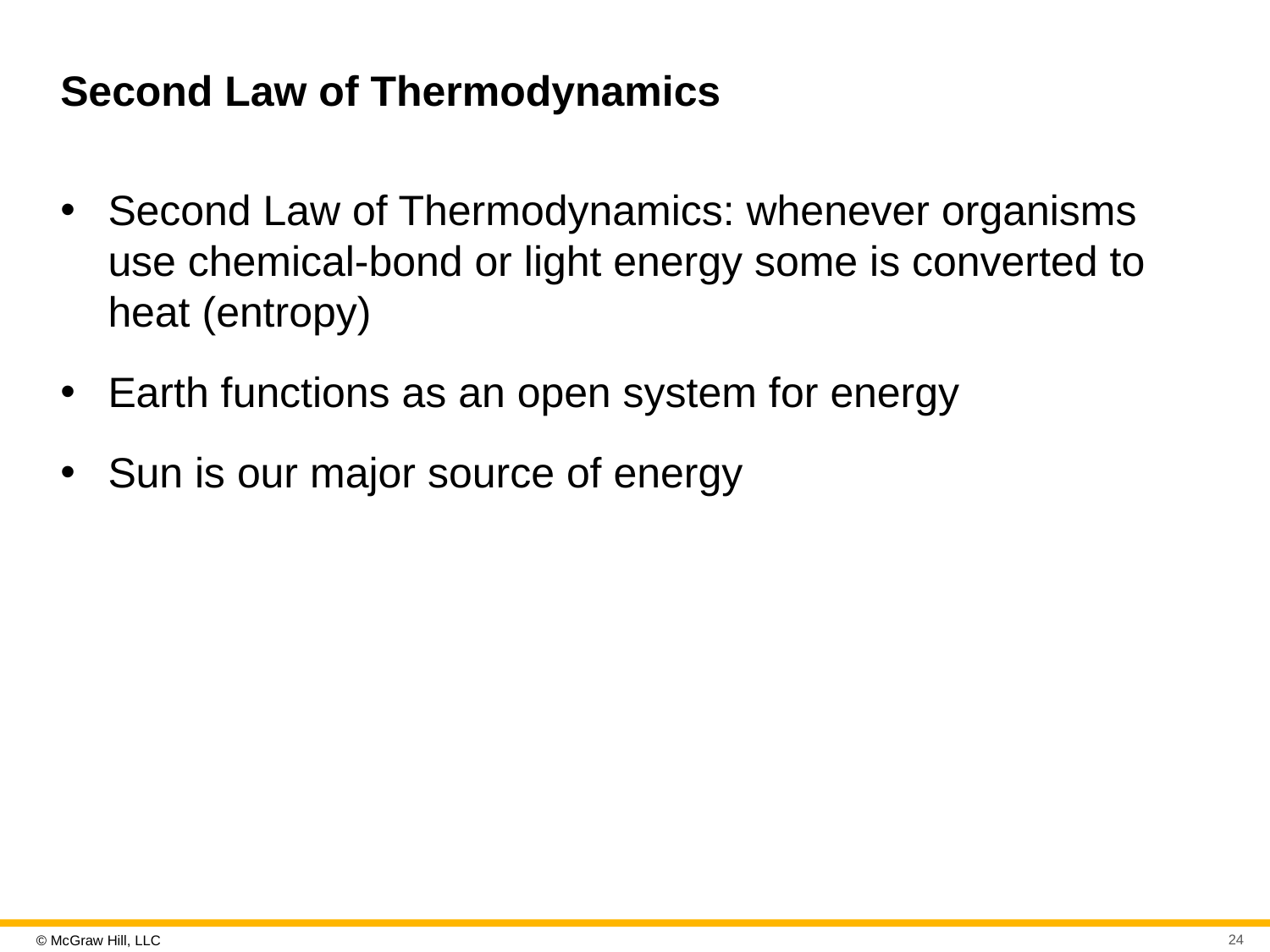

# Second Law of Thermodynamics
Second Law of Thermodynamics: whenever organisms use chemical-bond or light energy some is converted to heat (entropy)
Earth functions as an open system for energy
Sun is our major source of energy
24